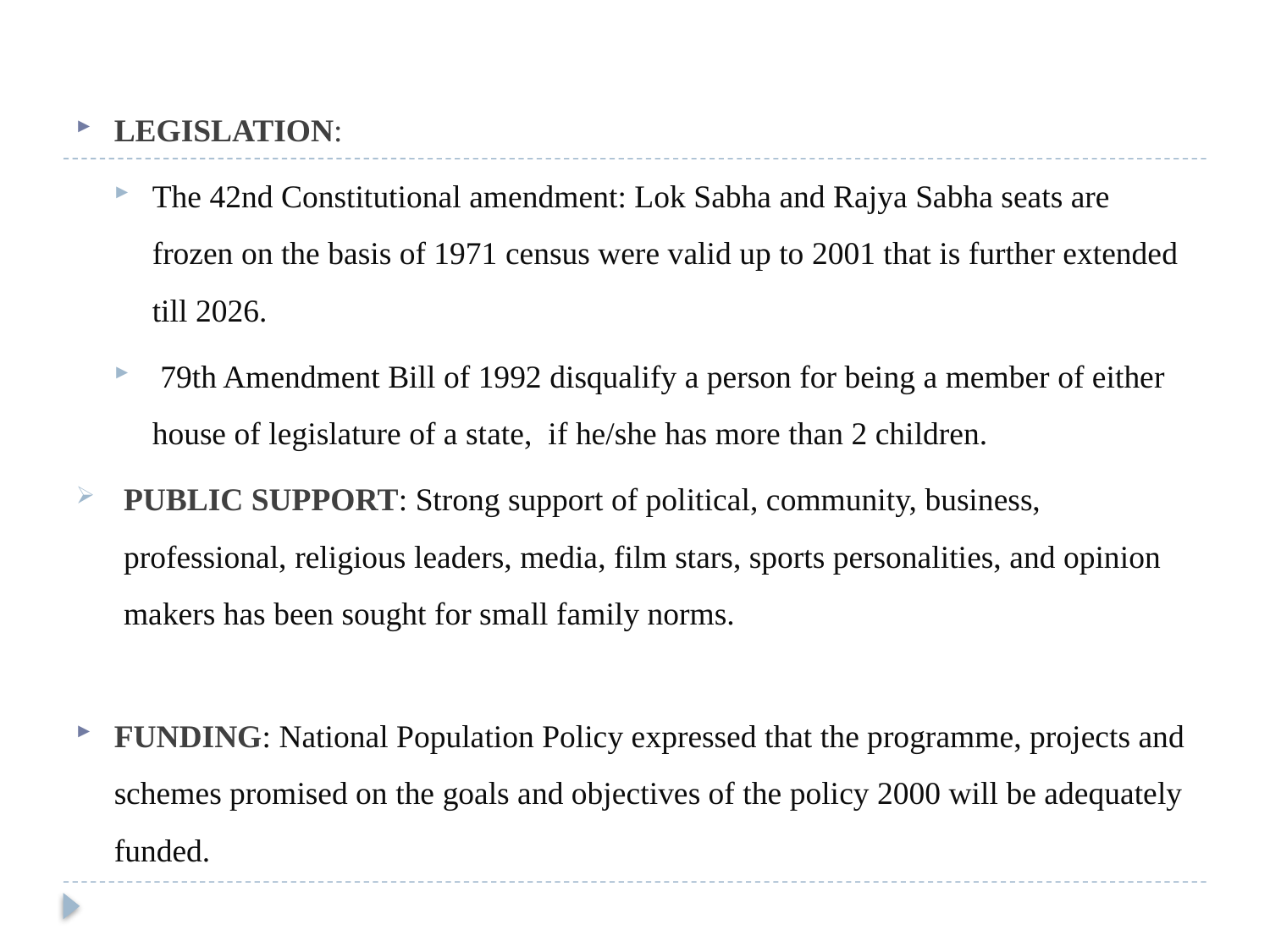

LEGISLATION:
The 42nd Constitutional amendment: Lok Sabha and Rajya Sabha seats are frozen on the basis of 1971 census were valid up to 2001 that is further extended till 2026.
 79th Amendment Bill of 1992 disqualify a person for being a member of either house of legislature of a state,  if he/she has more than 2 children.
PUBLIC SUPPORT: Strong support of political, community, business, professional, religious leaders, media, film stars, sports personalities, and opinion makers has been sought for small family norms.

FUNDING: National Population Policy expressed that the programme, projects and schemes promised on the goals and objectives of the policy 2000 will be adequately funded.